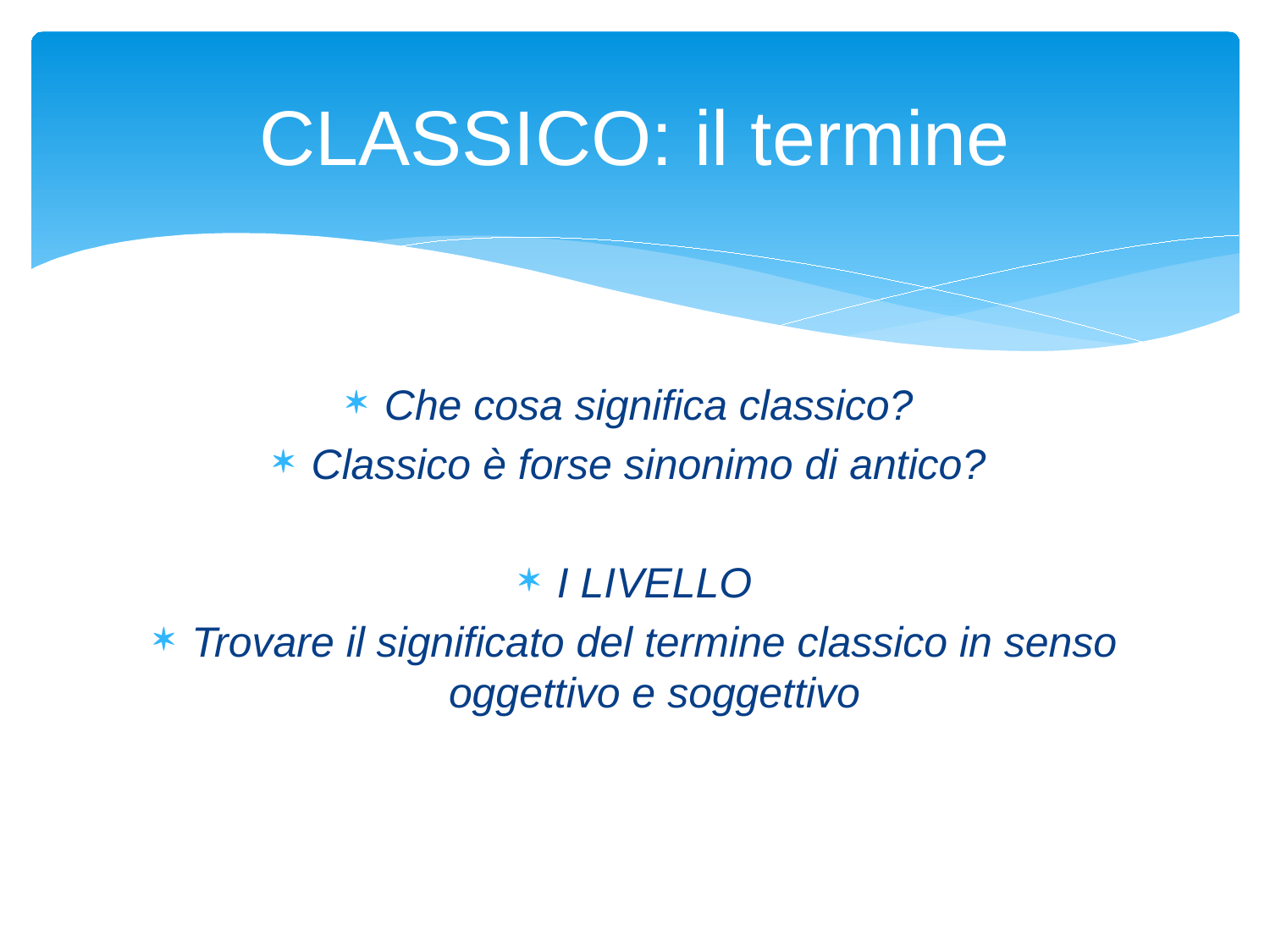

# CLASSICO: il termine
Che cosa significa classico?
Classico è forse sinonimo di antico?

I LIVELLO
Trovare il significato del termine classico in senso oggettivo e soggettivo